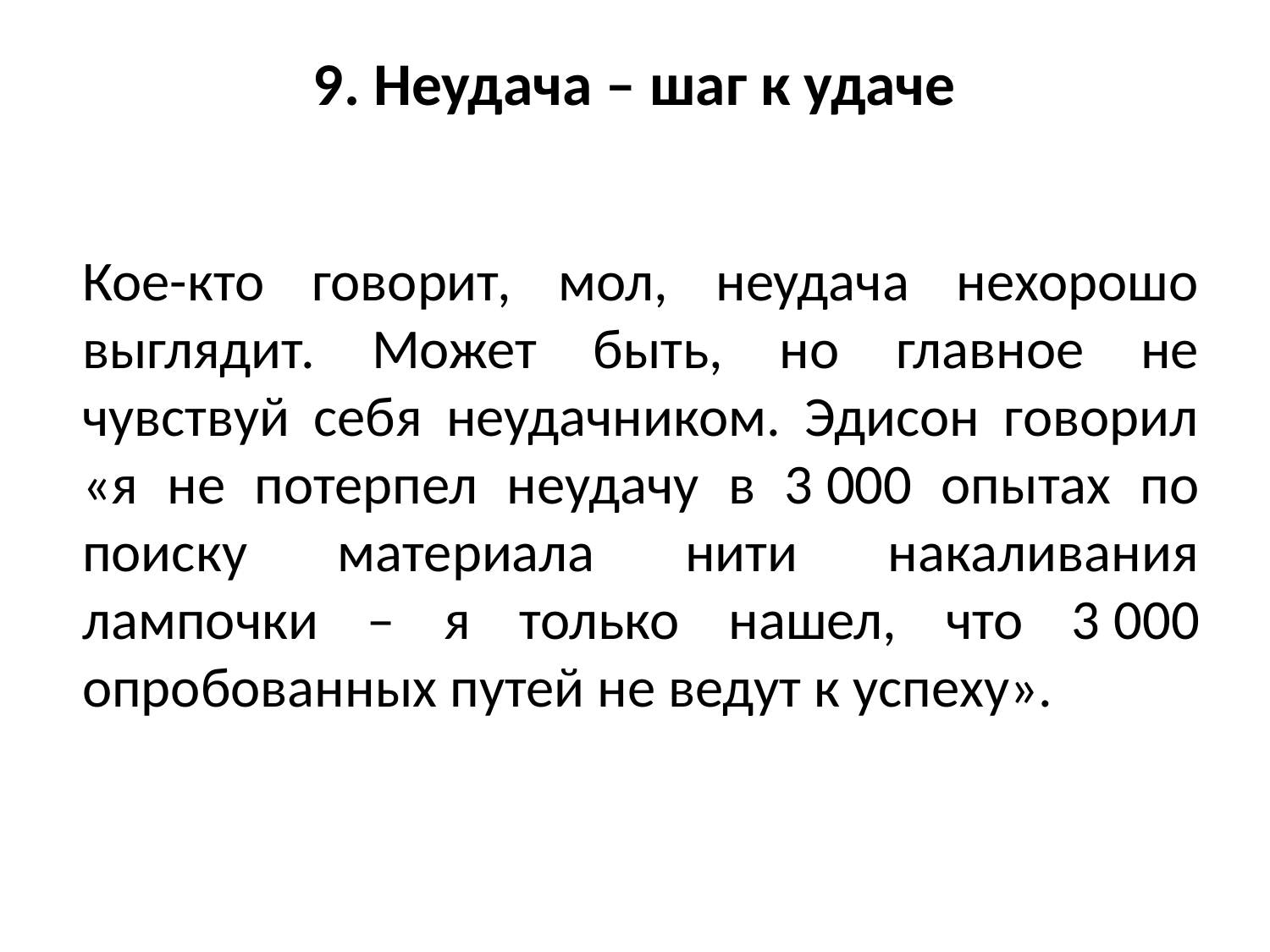

# 9. Неудача – шаг к удаче
Кое-кто говорит, мол, неудача нехорошо выглядит. Может быть, но главное не чувствуй себя неудачником. Эдисон говорил «я не потерпел неудачу в 3 000 опытах по поиску материала нити накаливания лампочки – я только нашел, что 3 000 опробованных путей не ведут к успеху».